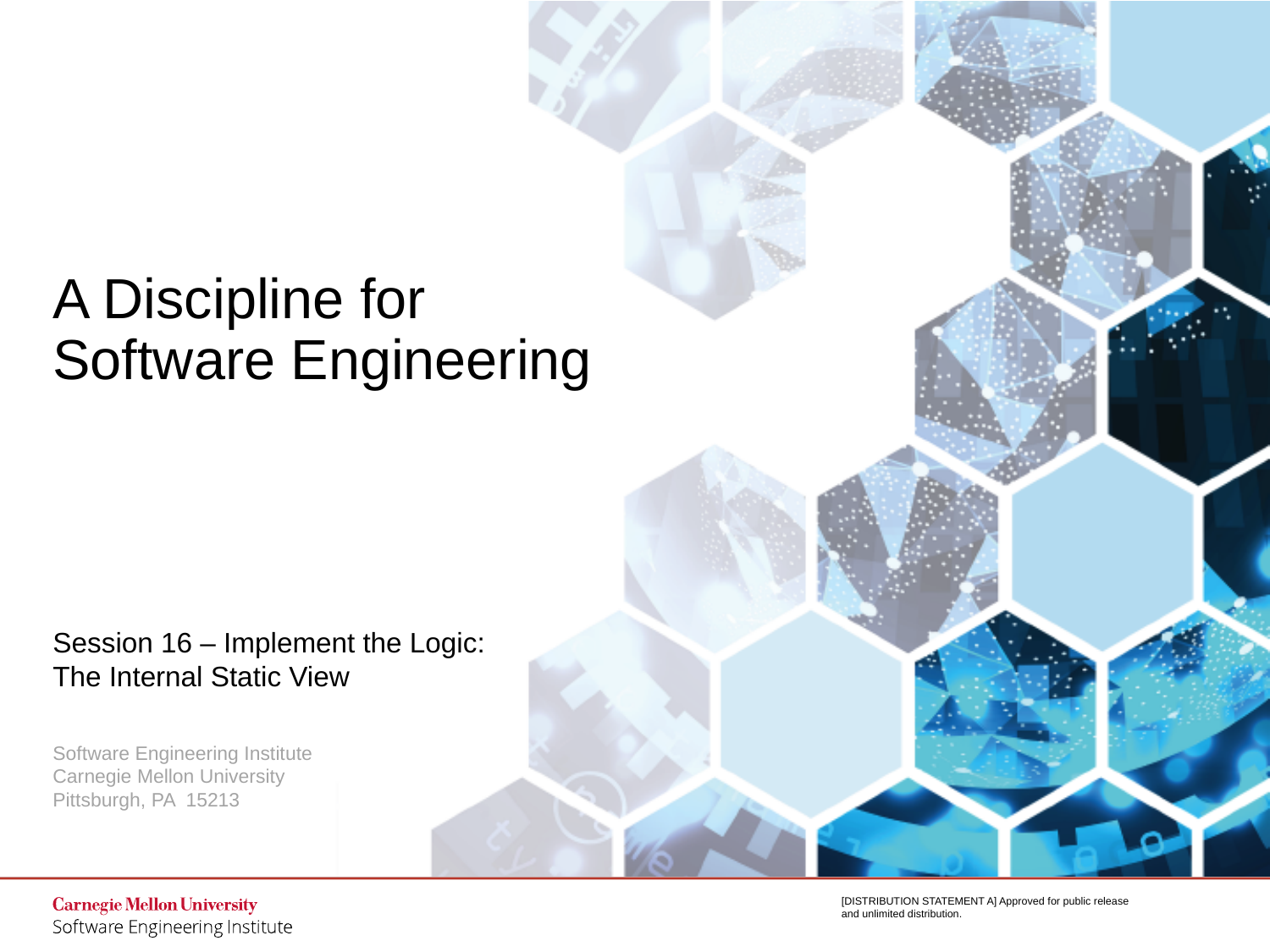

# A Discipline for Software Engineering
Session 16 – Implement the Logic:
The Internal Static View